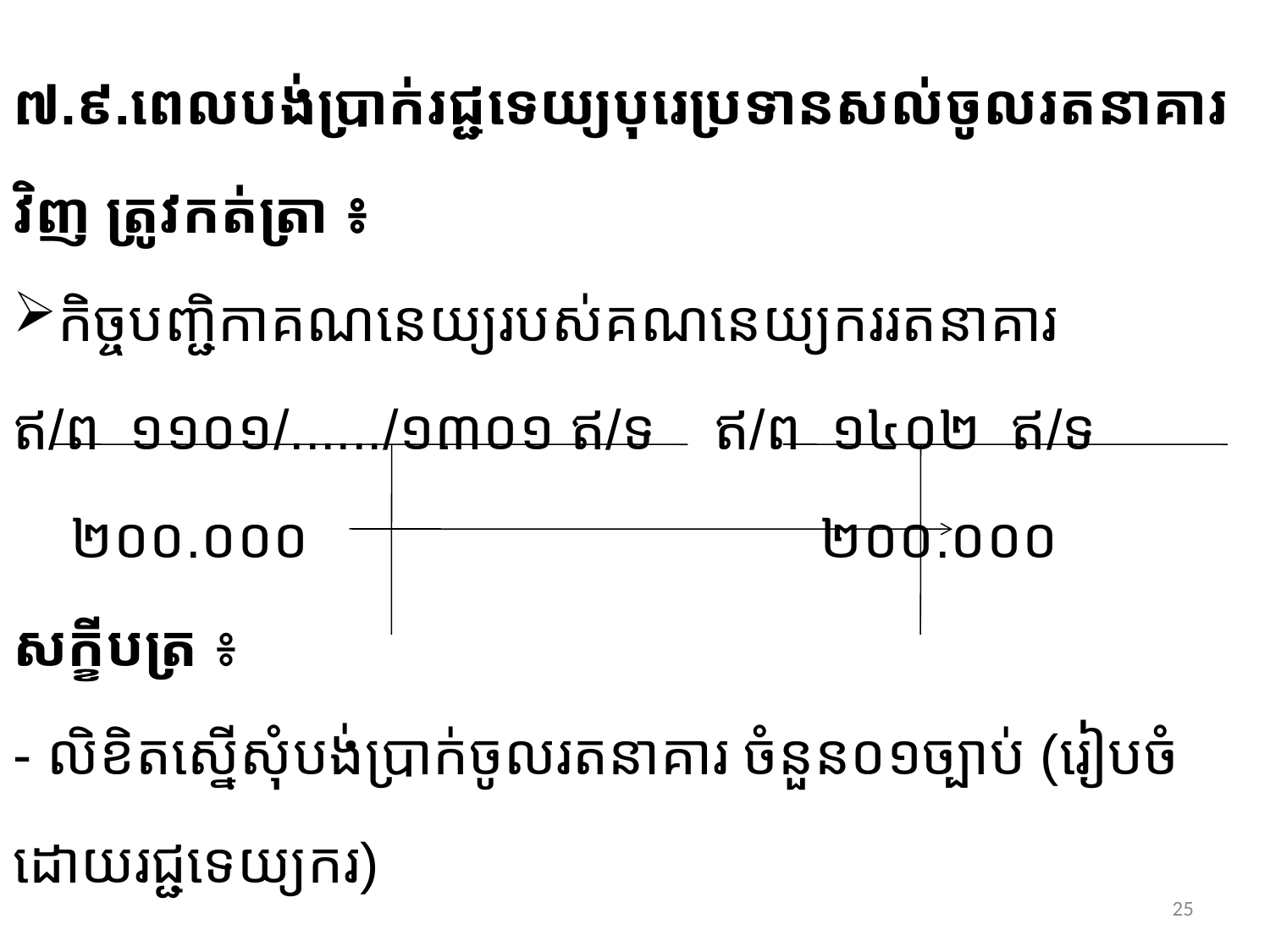

#
៧.៩.ពេលបង់ប្រាក់រជ្ជទេយ្យបុរេប្រទានសល់ចូលរតនាគារ
វិញ ត្រូវកត់ត្រា ៖
កិច្ចបញ្ជិកាគណនេយ្យរបស់គណនេយ្យកររតនាគារ
ឥ/ព  ១១០១/....../១៣០១ ឥ/ទ    ឥ/ព  ១៤០២  ឥ/ទ
    ២០០.០០០                                   ២០០.០០០
សក្ខីបត្រ ៖
- លិខិតស្នើសុំបង់ប្រាក់ចូលរតនាគារ ចំនួន០១​ច្បាប់ (រៀបចំដោយរជ្ជទេយ្យករ)

25